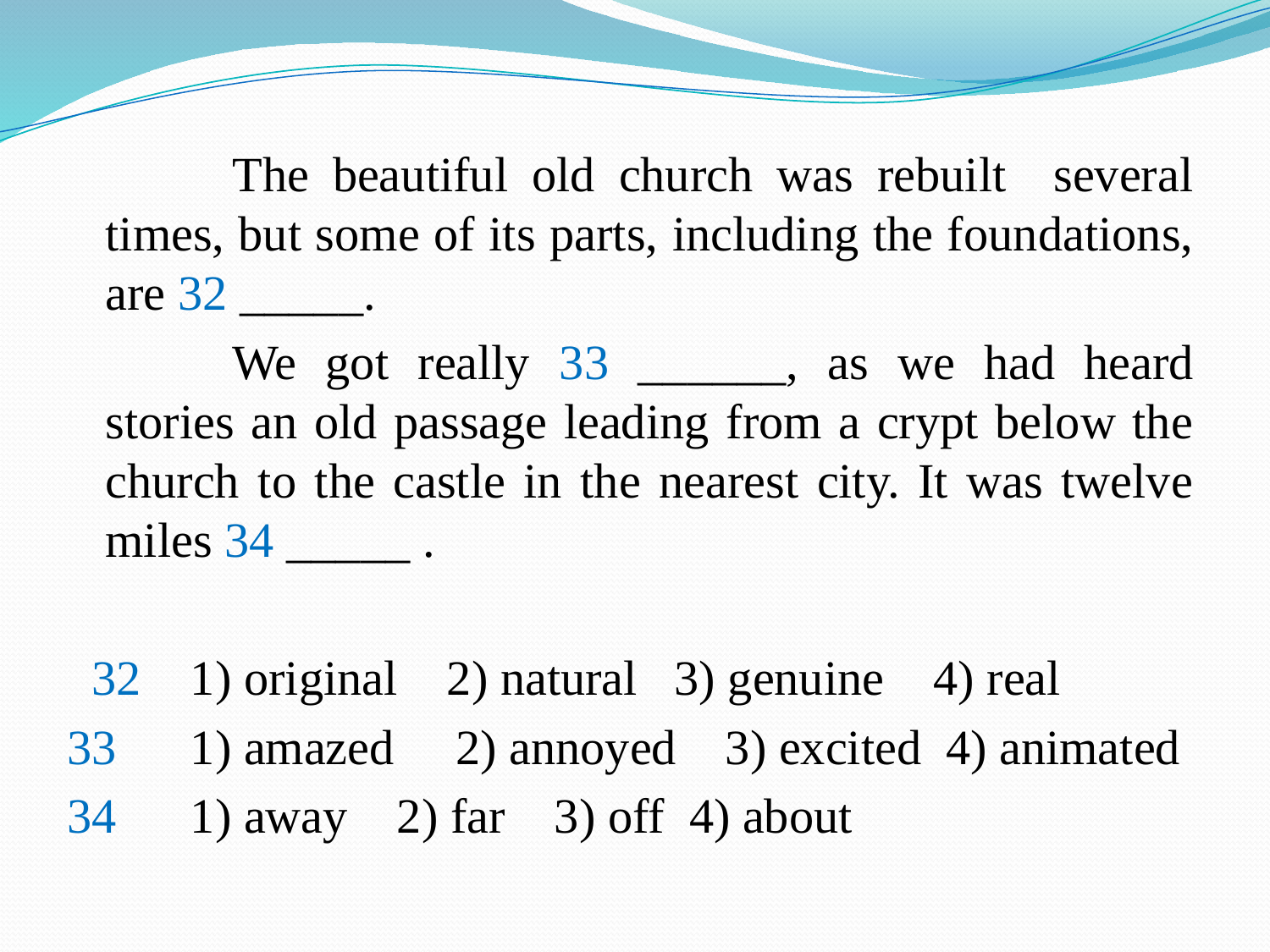

#
		The beautiful old church was rebuilt  several times, but some of its parts, including the foundations, are 32 _____.
		We got really 33 ______, as we had heard stories an old passage leading from a crypt below the church to the castle in the nearest city. It was twelve miles 34 _____ .

  32    1) original    2) natural   3) genuine    4) real
33      1) amazed     2) annoyed    3) excited  4) animated
34      1) away    2) far    3) off  4) about